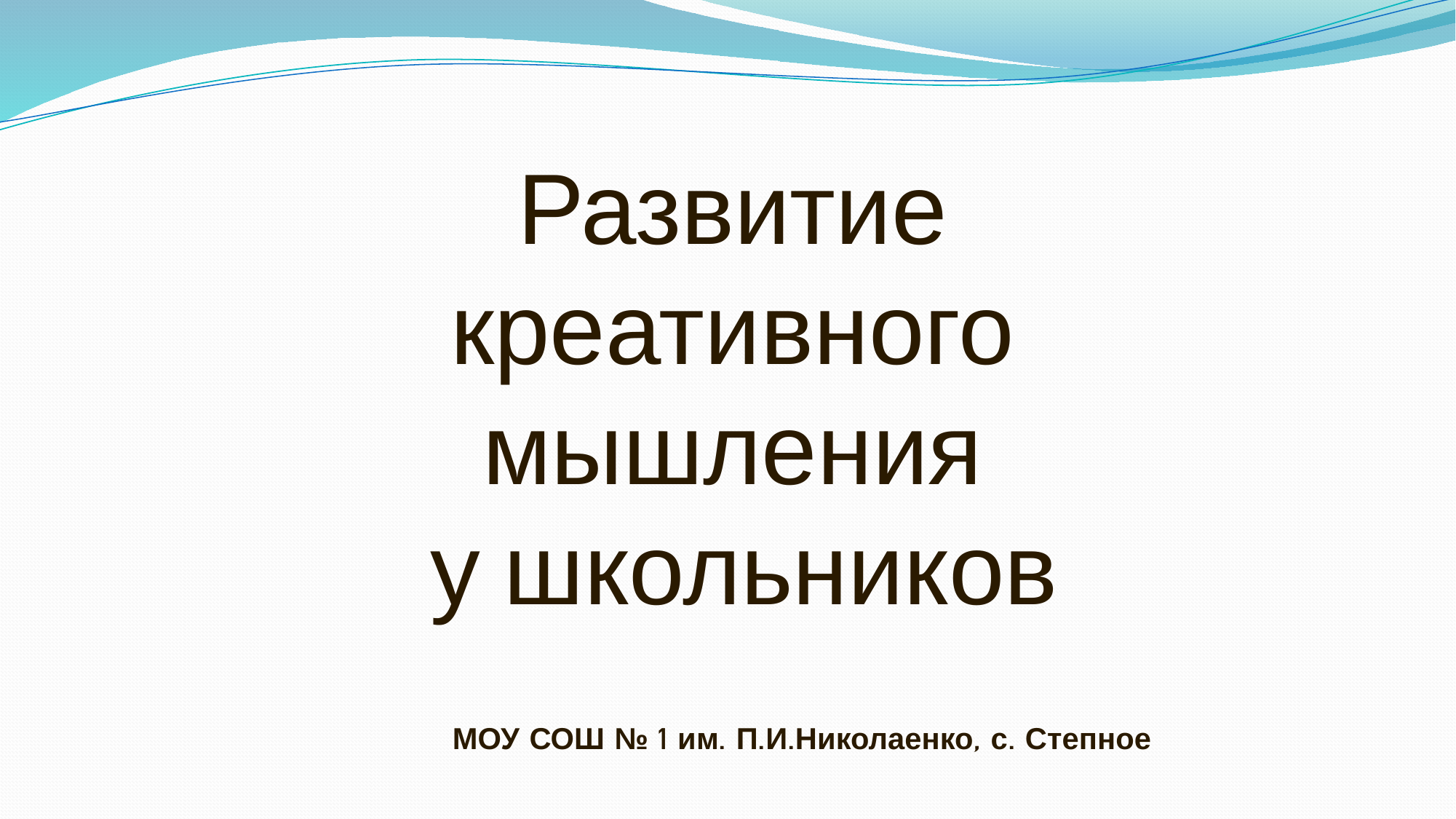

Развитие
креативного
мышления
у школьников
МОУ СОШ № 1 им. П.И.Николаенко, с. Степное